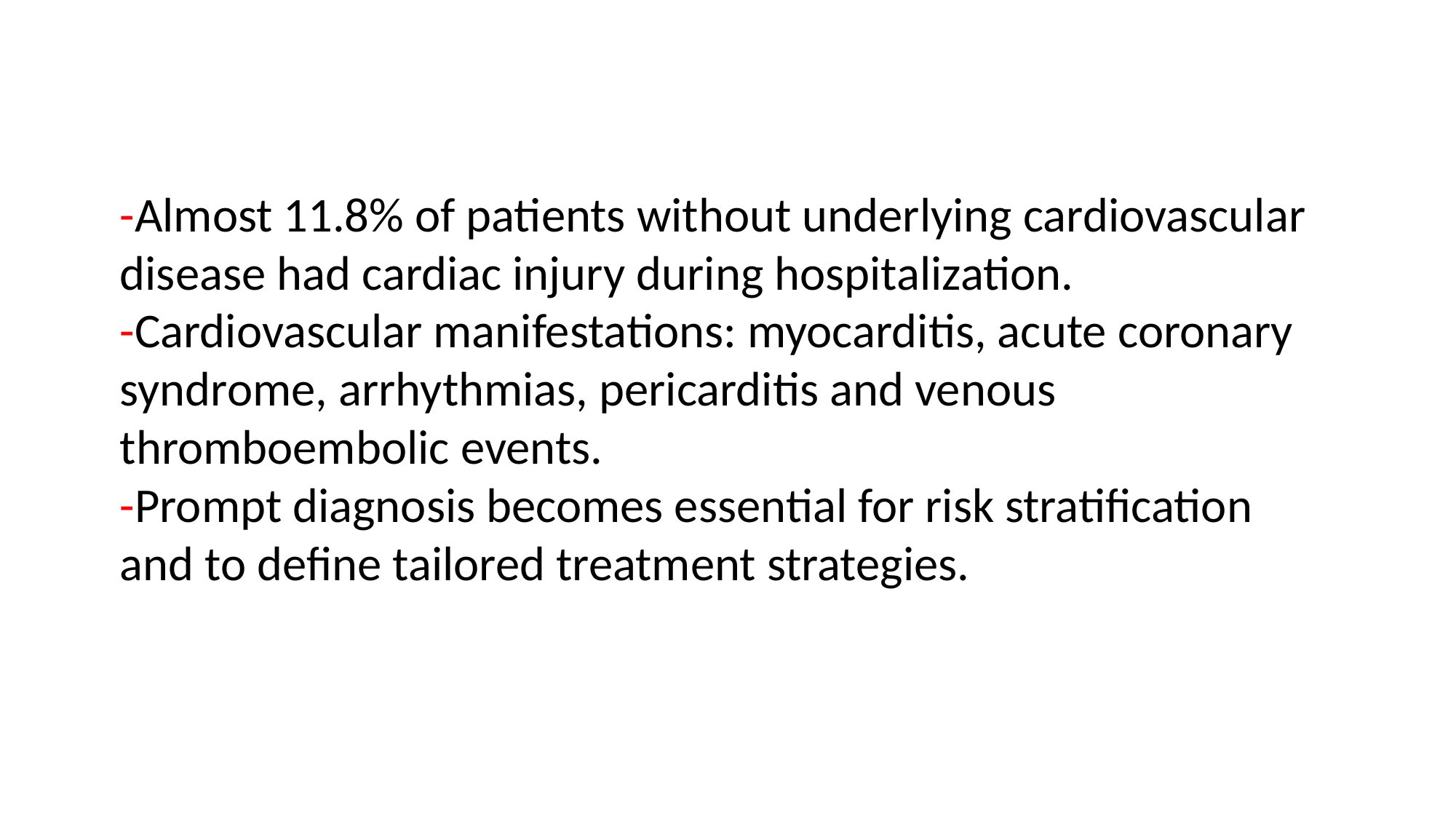

-Almost 11.8% of patients without underlying cardiovascular disease had cardiac injury during hospitalization.
-Cardiovascular manifestations: myocarditis, acute coronary syndrome, arrhythmias, pericarditis and venous thromboembolic events.
-Prompt diagnosis becomes essential for risk stratification and to define tailored treatment strategies.